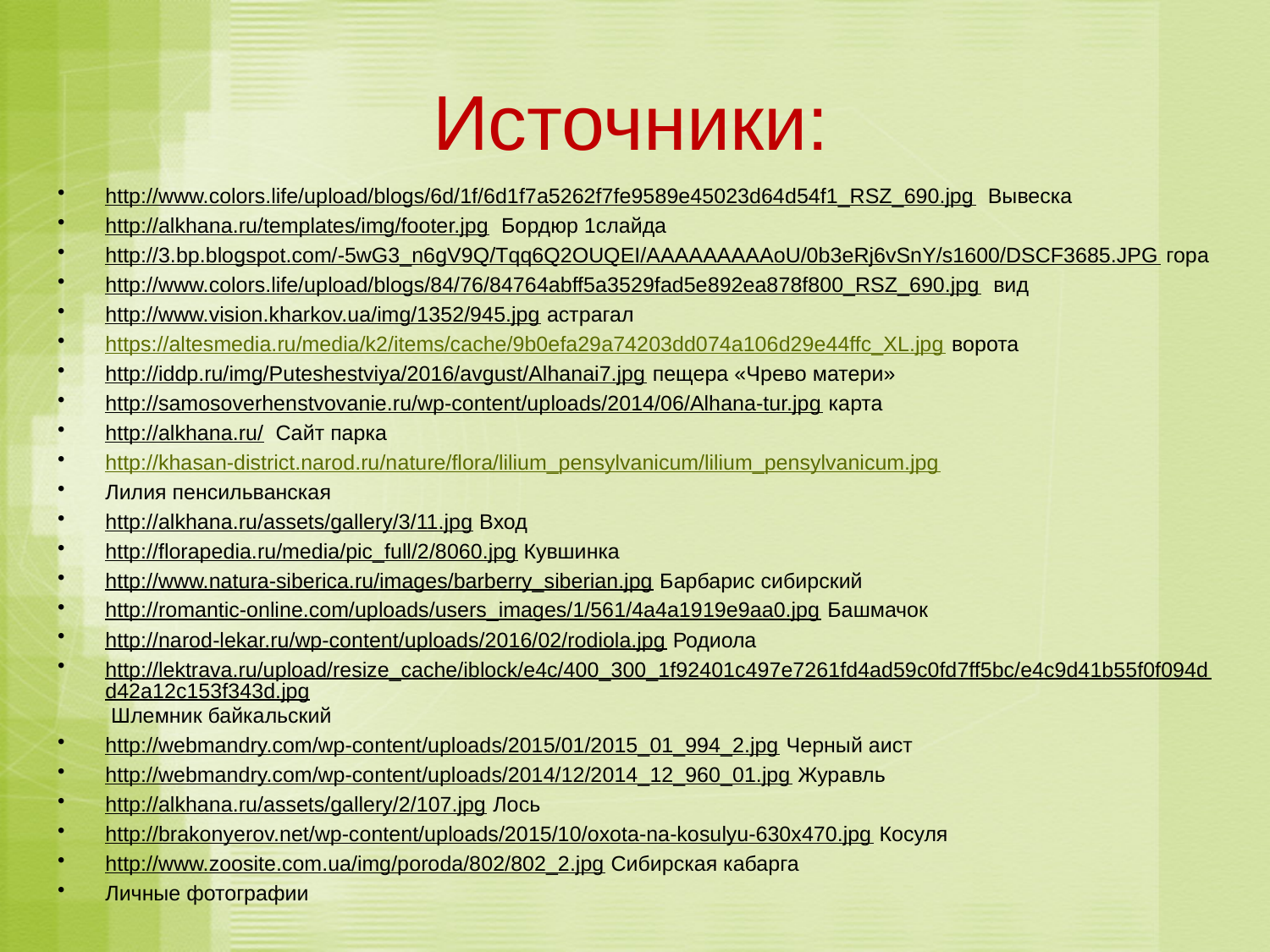

# Источники:
http://www.colors.life/upload/blogs/6d/1f/6d1f7a5262f7fe9589e45023d64d54f1_RSZ_690.jpg  Вывеска
http://alkhana.ru/templates/img/footer.jpg  Бордюр 1слайда
http://3.bp.blogspot.com/-5wG3_n6gV9Q/Tqq6Q2OUQEI/AAAAAAAAAoU/0b3eRj6vSnY/s1600/DSCF3685.JPG гора
http://www.colors.life/upload/blogs/84/76/84764abff5a3529fad5e892ea878f800_RSZ_690.jpg  вид
http://www.vision.kharkov.ua/img/1352/945.jpg астрагал
https://altesmedia.ru/media/k2/items/cache/9b0efa29a74203dd074a106d29e44ffc_XL.jpg ворота
http://iddp.ru/img/Puteshestviya/2016/avgust/Alhanai7.jpg пещера «Чрево матери»
http://samosoverhenstvovanie.ru/wp-content/uploads/2014/06/Alhana-tur.jpg карта
http://alkhana.ru/  Сайт парка
http://khasan-district.narod.ru/nature/flora/lilium_pensylvanicum/lilium_pensylvanicum.jpg
Лилия пенсильванская
http://alkhana.ru/assets/gallery/3/11.jpg Вход
http://florapedia.ru/media/pic_full/2/8060.jpg Кувшинка
http://www.natura-siberica.ru/images/barberry_siberian.jpg Барбарис сибирский
http://romantic-online.com/uploads/users_images/1/561/4a4a1919e9aa0.jpg Башмачок
http://narod-lekar.ru/wp-content/uploads/2016/02/rodiola.jpg Родиола
http://lektrava.ru/upload/resize_cache/iblock/e4c/400_300_1f92401c497e7261fd4ad59c0fd7ff5bc/e4c9d41b55f0f094dd42a12c153f343d.jpg Шлемник байкальский
http://webmandry.com/wp-content/uploads/2015/01/2015_01_994_2.jpg Черный аист
http://webmandry.com/wp-content/uploads/2014/12/2014_12_960_01.jpg Журавль
http://alkhana.ru/assets/gallery/2/107.jpg Лось
http://brakonyerov.net/wp-content/uploads/2015/10/oxota-na-kosulyu-630x470.jpg Косуля
http://www.zoosite.com.ua/img/poroda/802/802_2.jpg Сибирская кабарга
Личные фотографии